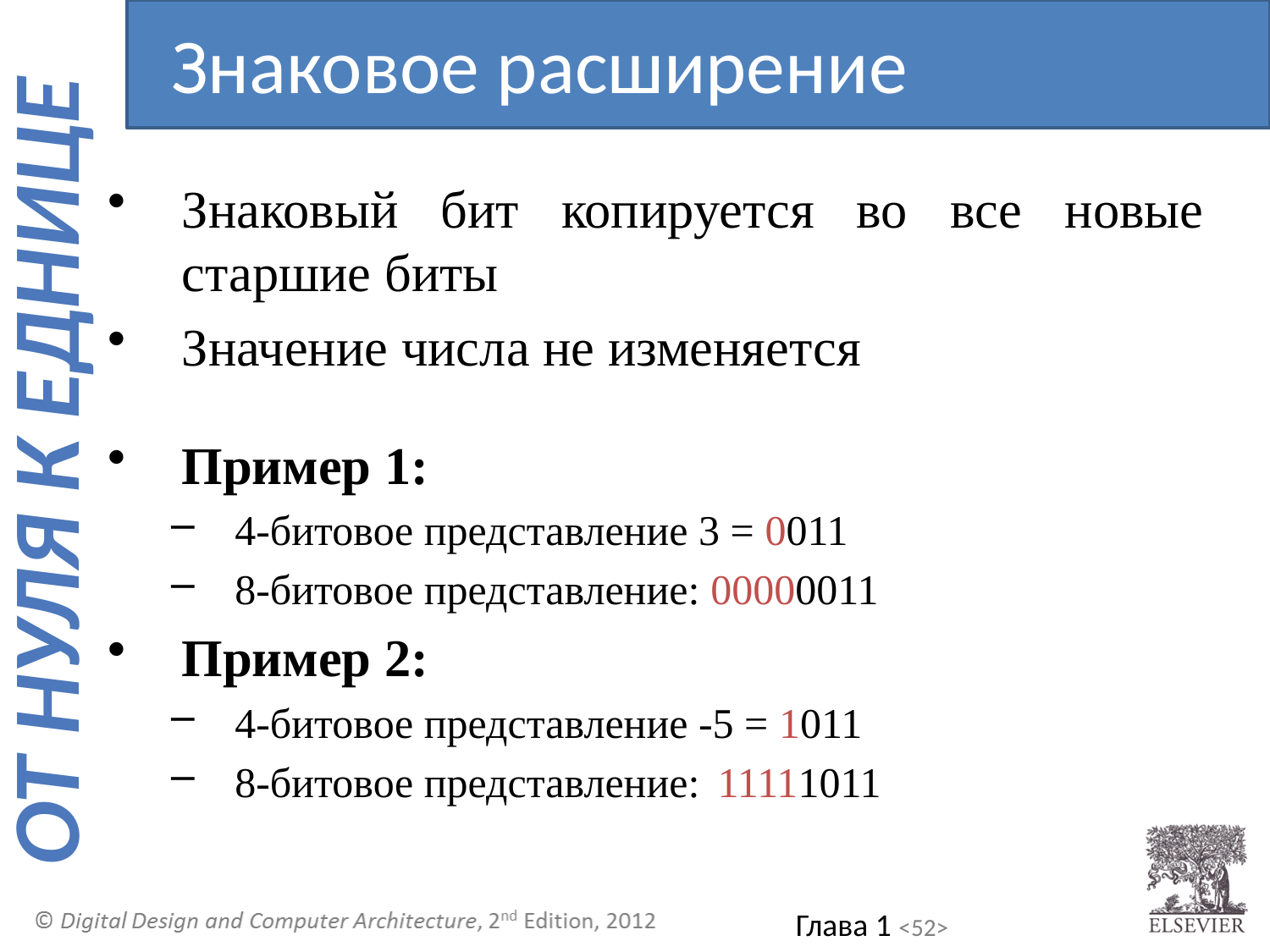

Знаковое расширение

Знаковый бит копируется во все новые старшие биты
Значение числа не изменяется

Пример 1:
4-битовое представление 3 = 0011
8-битовое представление: 00000011
Пример 2:
4-битовое представление -5 = 1011
8-битовое представление:  11111011